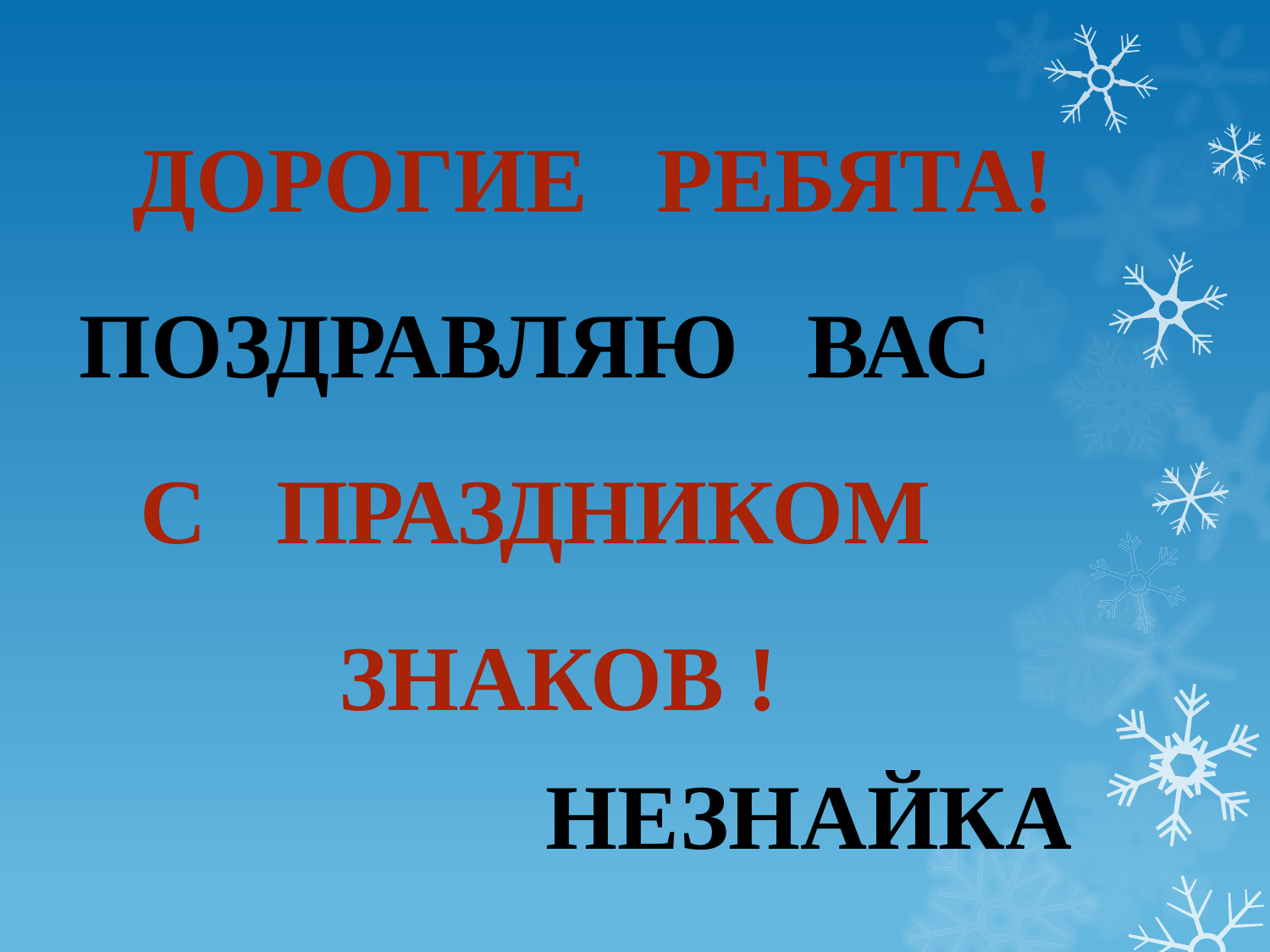

ДОРОГИЕ   РЕБЯТА! ПОЗДРАВЛЯЮ   ВАС    С   ПРАЗДНИКОМ    ЗНАКОВ !
НЕЗНАЙКА